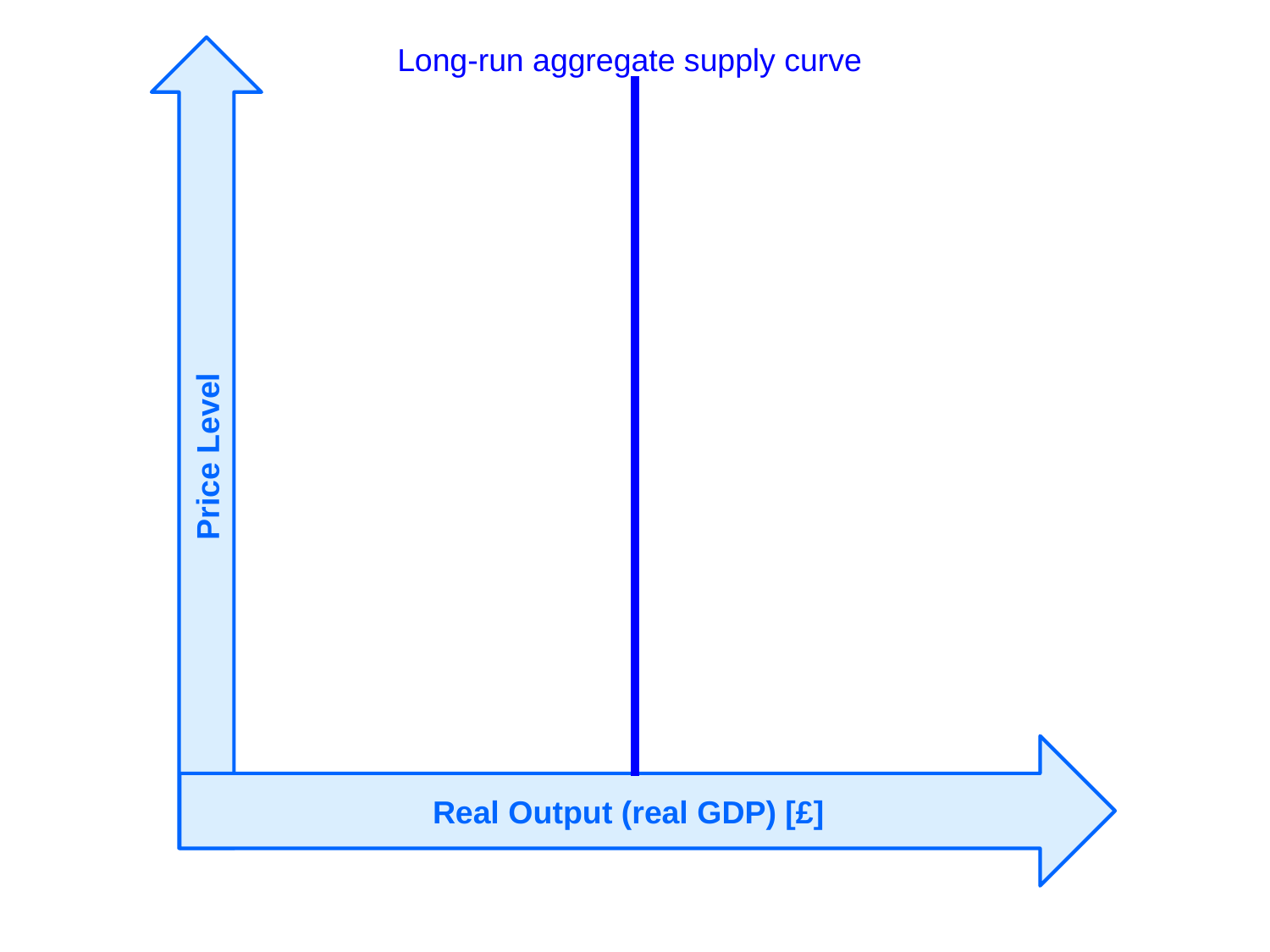

Long-run aggregate supply curve
Price Level
Real Output (real GDP) [£]